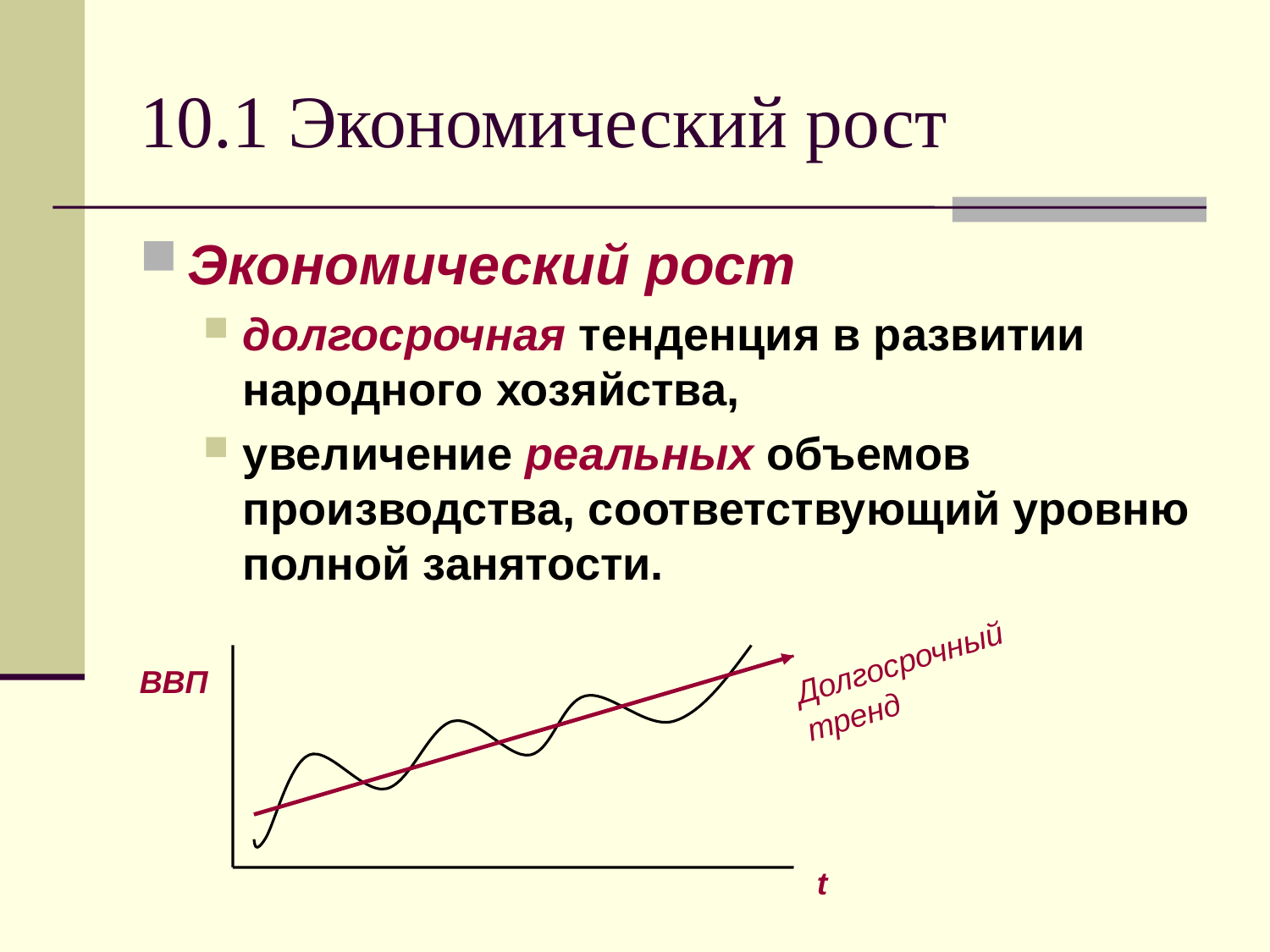

# 10.1 Экономический рост
Экономический рост
долгосрочная тенденция в развитии народного хозяйства,
увеличение реальных объемов производства, соответствующий уровню полной занятости.
Долгосрочный тренд

ВВП

t